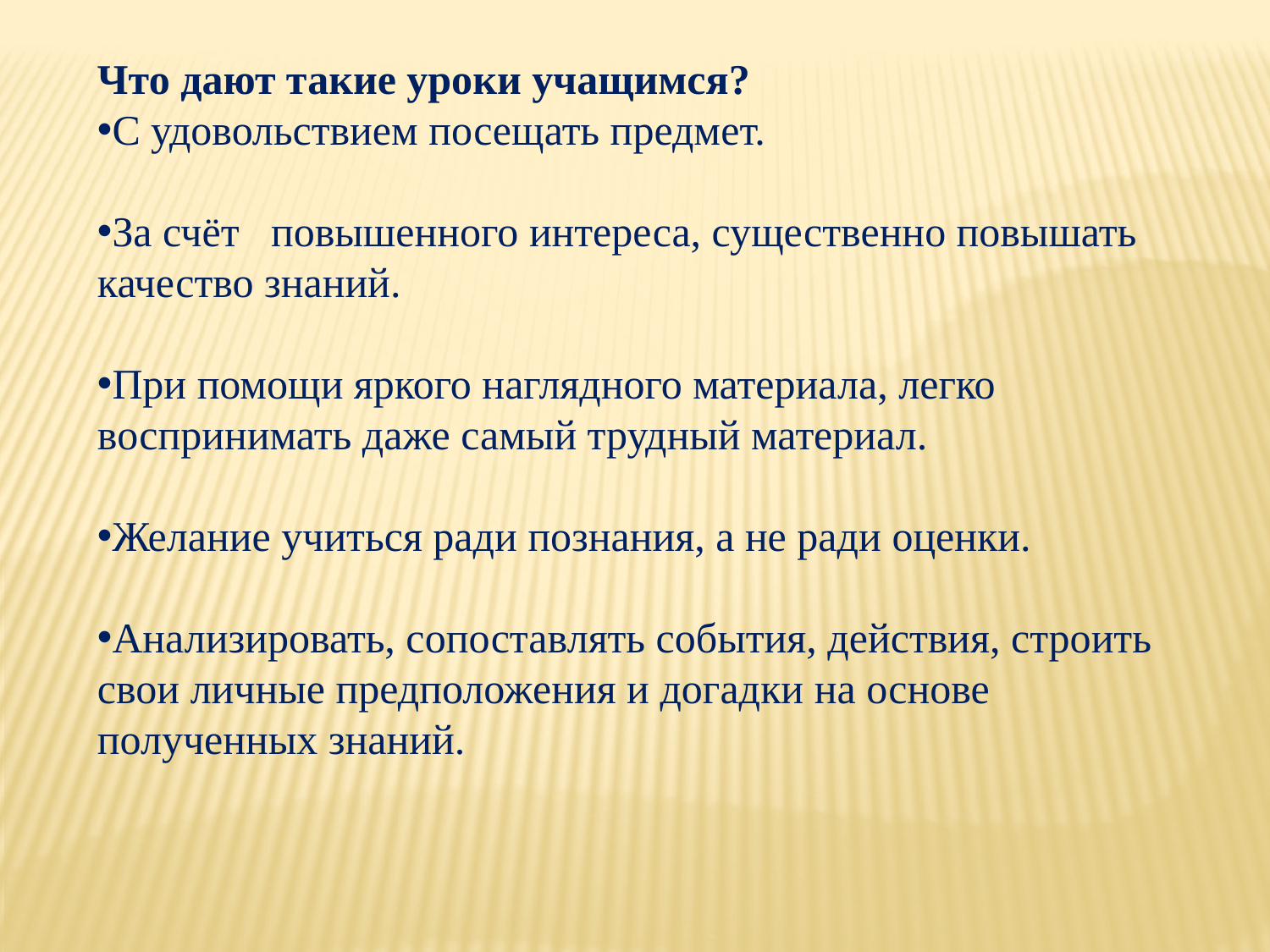

Что дают такие уроки учащимся?
С удовольствием посещать предмет.

За счёт   повышенного интереса, существенно повышать качество знаний.

При помощи яркого наглядного материала, легко воспринимать даже самый трудный материал.

Желание учиться ради познания, а не ради оценки.

Анализировать, сопоставлять события, действия, строить свои личные предположения и догадки на основе полученных знаний.